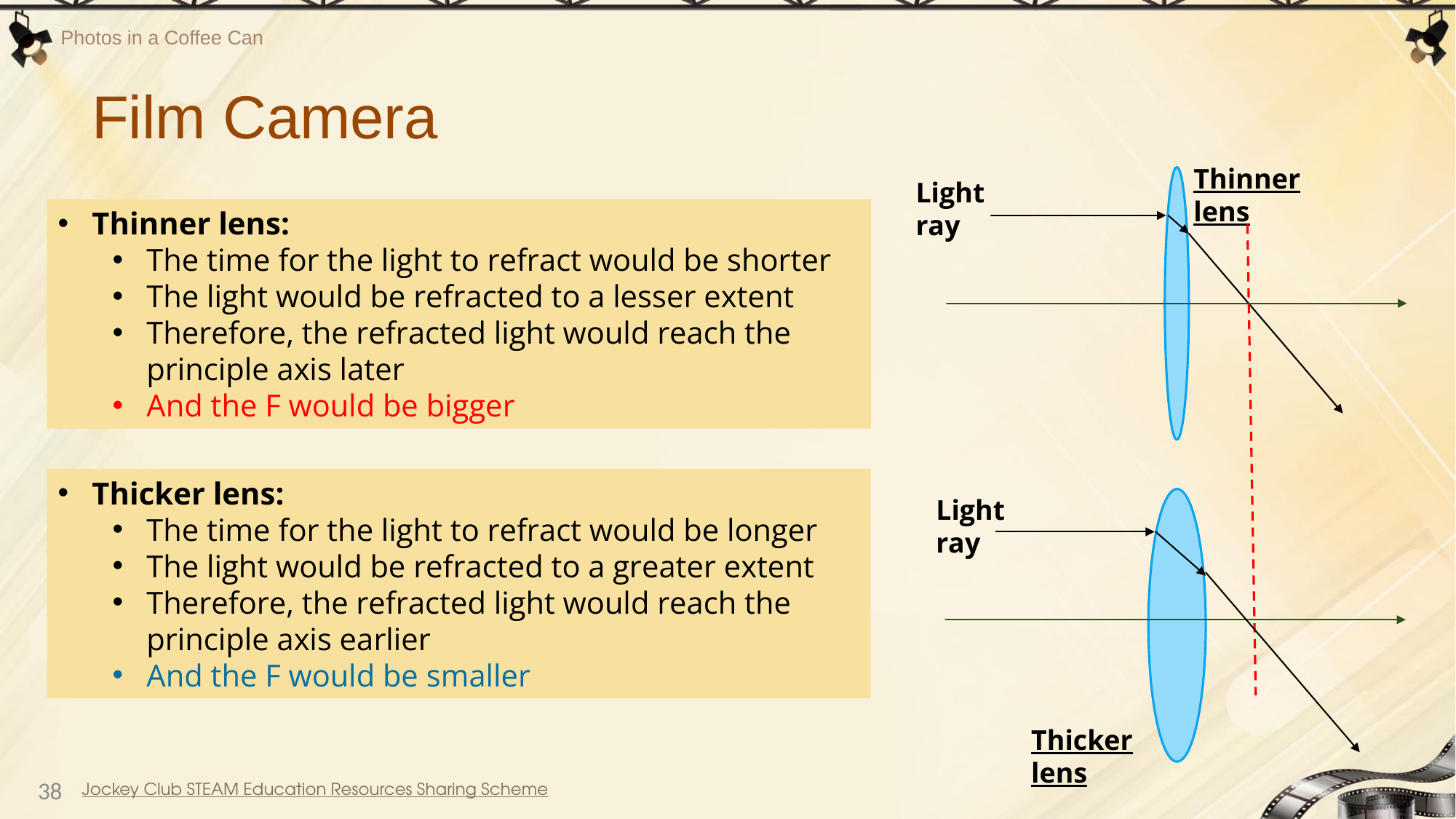

# Film Camera
Thinner lens

Light ray
Thinner lens:
The time for the light to refract would be shorter
The light would be refracted to a lesser extent
Therefore, the refracted light would reach the principle axis later
And the F would be bigger
Thicker lens:
The time for the light to refract would be longer
The light would be refracted to a greater extent
Therefore, the refracted light would reach the principle axis earlier
And the F would be smaller
Light ray

Thicker lens
38